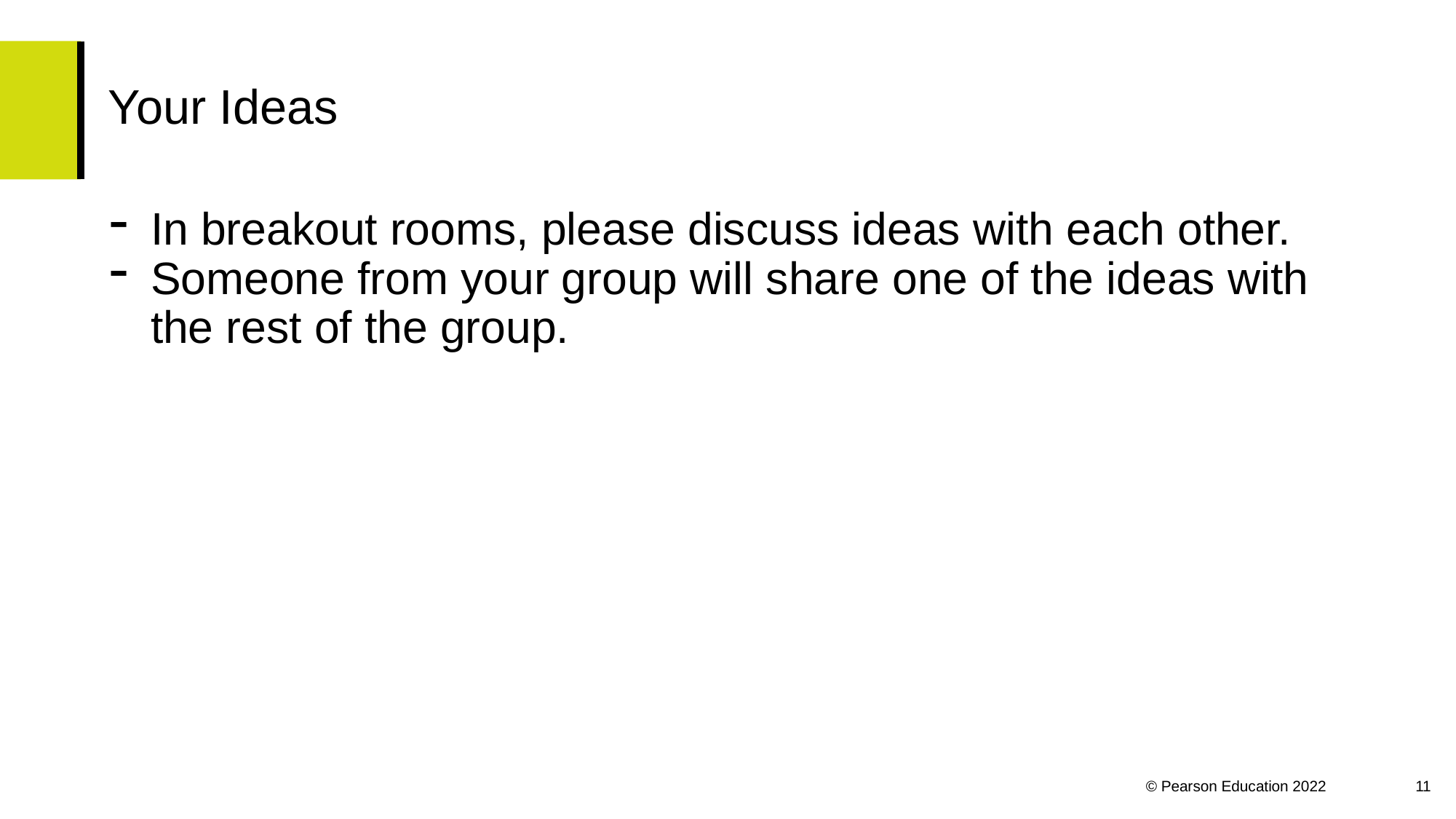

# Your Ideas
In breakout rooms, please discuss ideas with each other.
Someone from your group will share one of the ideas with the rest of the group.